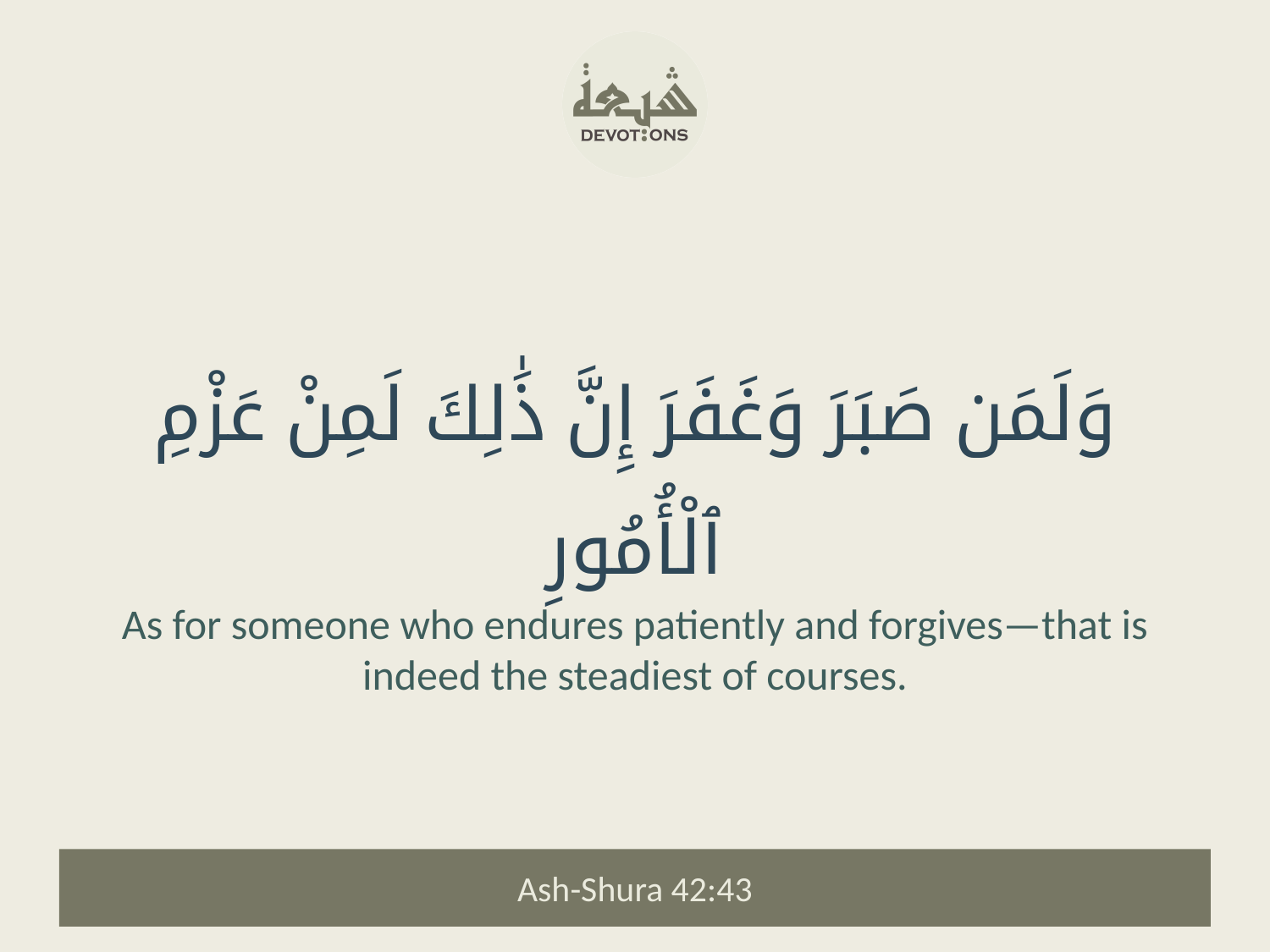

وَلَمَن صَبَرَ وَغَفَرَ إِنَّ ذَٰلِكَ لَمِنْ عَزْمِ ٱلْأُمُورِ
As for someone who endures patiently and forgives—that is indeed the steadiest of courses.
Ash-Shura 42:43